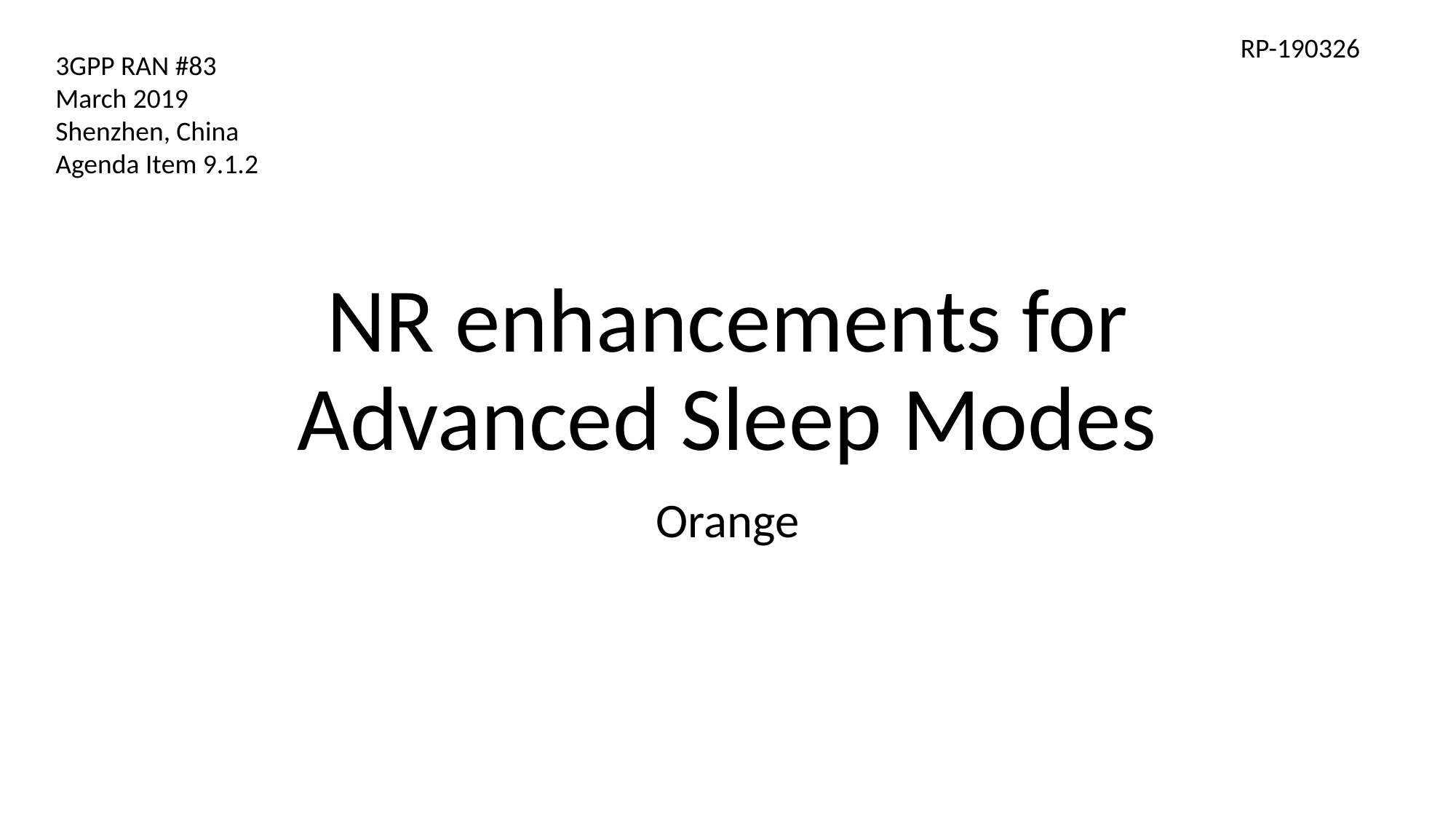

RP-190326
3GPP RAN #83
March 2019
Shenzhen, China
Agenda Item 9.1.2
# NR enhancements for Advanced Sleep Modes
Orange